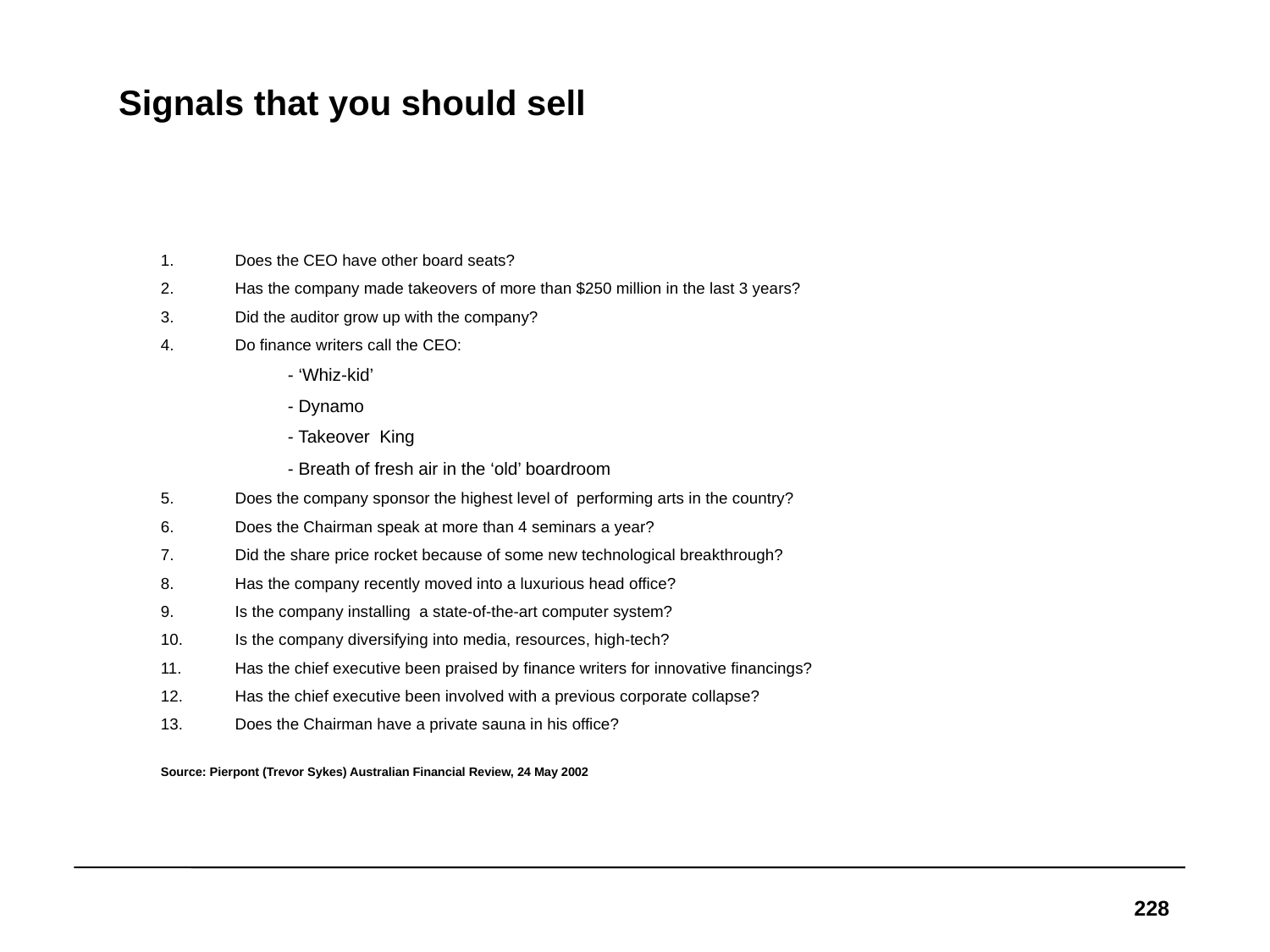

# Signals that you should sell
Does the CEO have other board seats?
Has the company made takeovers of more than $250 million in the last 3 years?
Did the auditor grow up with the company?
Do finance writers call the CEO:
- ‘Whiz-kid’
- Dynamo
- Takeover  King
- Breath of fresh air in the ‘old’ boardroom
Does the company sponsor the highest level of  performing arts in the country?
Does the Chairman speak at more than 4 seminars a year?
Did the share price rocket because of some new technological breakthrough?
Has the company recently moved into a luxurious head office?
Is the company installing  a state-of-the-art computer system?
Is the company diversifying into media, resources, high-tech?
Has the chief executive been praised by finance writers for innovative financings?
Has the chief executive been involved with a previous corporate collapse?
Does the Chairman have a private sauna in his office?

Source: Pierpont (Trevor Sykes) Australian Financial Review, 24 May 2002